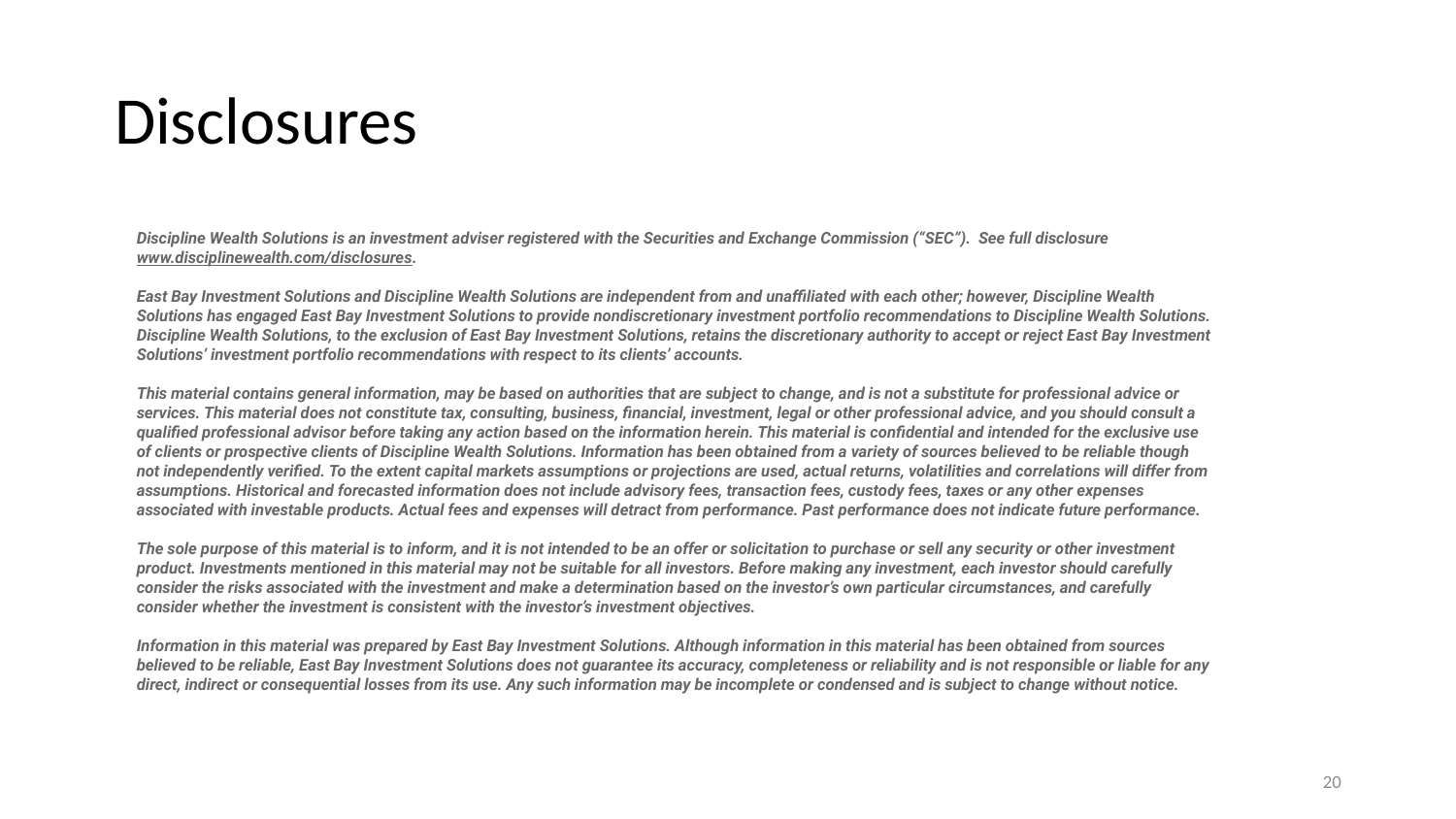

# Disclosures

Discipline Wealth Solutions is an investment adviser registered with the Securities and Exchange Commission (“SEC”).  See full disclosure www.disciplinewealth.com/disclosures.

East Bay Investment Solutions and Discipline Wealth Solutions are independent from and unaffiliated with each other; however, Discipline Wealth Solutions has engaged East Bay Investment Solutions to provide nondiscretionary investment portfolio recommendations to Discipline Wealth Solutions. Discipline Wealth Solutions, to the exclusion of East Bay Investment Solutions, retains the discretionary authority to accept or reject East Bay Investment Solutions’ investment portfolio recommendations with respect to its clients’ accounts.
This material contains general information, may be based on authorities that are subject to change, and is not a substitute for professional advice or services. This material does not constitute tax, consulting, business, financial, investment, legal or other professional advice, and you should consult a qualified professional advisor before taking any action based on the information herein. This material is confidential and intended for the exclusive use of clients or prospective clients of Discipline Wealth Solutions. Information has been obtained from a variety of sources believed to be reliable though not independently verified. To the extent capital markets assumptions or projections are used, actual returns, volatilities and correlations will differ from assumptions. Historical and forecasted information does not include advisory fees, transaction fees, custody fees, taxes or any other expenses associated with investable products. Actual fees and expenses will detract from performance. Past performance does not indicate future performance.
The sole purpose of this material is to inform, and it is not intended to be an offer or solicitation to purchase or sell any security or other investment product. Investments mentioned in this material may not be suitable for all investors. Before making any investment, each investor should carefully consider the risks associated with the investment and make a determination based on the investor’s own particular circumstances, and carefully consider whether the investment is consistent with the investor’s investment objectives.
Information in this material was prepared by East Bay Investment Solutions. Although information in this material has been obtained from sources believed to be reliable, East Bay Investment Solutions does not guarantee its accuracy, completeness or reliability and is not responsible or liable for any direct, indirect or consequential losses from its use. Any such information may be incomplete or condensed and is subject to change without notice.

20